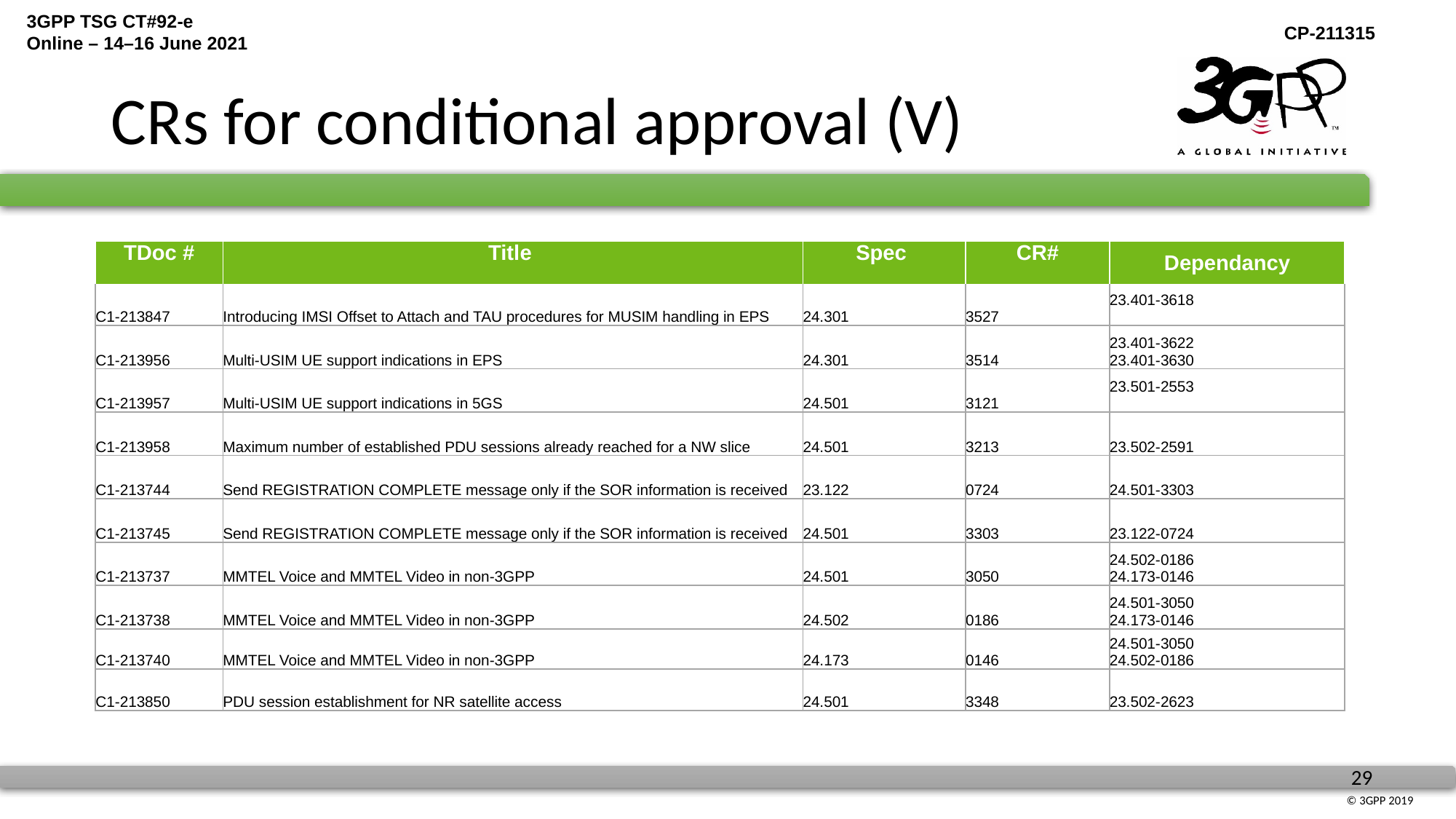

# CRs for conditional approval (V)
| TDoc # | Title | Spec | CR# | Dependancy |
| --- | --- | --- | --- | --- |
| C1-213847 | Introducing IMSI Offset to Attach and TAU procedures for MUSIM handling in EPS | 24.301 | 3527 | 23.401-3618 |
| C1-213956 | Multi-USIM UE support indications in EPS | 24.301 | 3514 | 23.401-3622 23.401-3630 |
| C1-213957 | Multi-USIM UE support indications in 5GS | 24.501 | 3121 | 23.501-2553 |
| C1-213958 | Maximum number of established PDU sessions already reached for a NW slice | 24.501 | 3213 | 23.502-2591 |
| C1-213744 | Send REGISTRATION COMPLETE message only if the SOR information is received | 23.122 | 0724 | 24.501-3303 |
| C1-213745 | Send REGISTRATION COMPLETE message only if the SOR information is received | 24.501 | 3303 | 23.122-0724 |
| C1-213737 | MMTEL Voice and MMTEL Video in non-3GPP | 24.501 | 3050 | 24.502-0186 24.173-0146 |
| C1-213738 | MMTEL Voice and MMTEL Video in non-3GPP | 24.502 | 0186 | 24.501-3050 24.173-0146 |
| C1-213740 | MMTEL Voice and MMTEL Video in non-3GPP | 24.173 | 0146 | 24.501-3050 24.502-0186 |
| C1-213850 | PDU session establishment for NR satellite access | 24.501 | 3348 | 23.502-2623 |